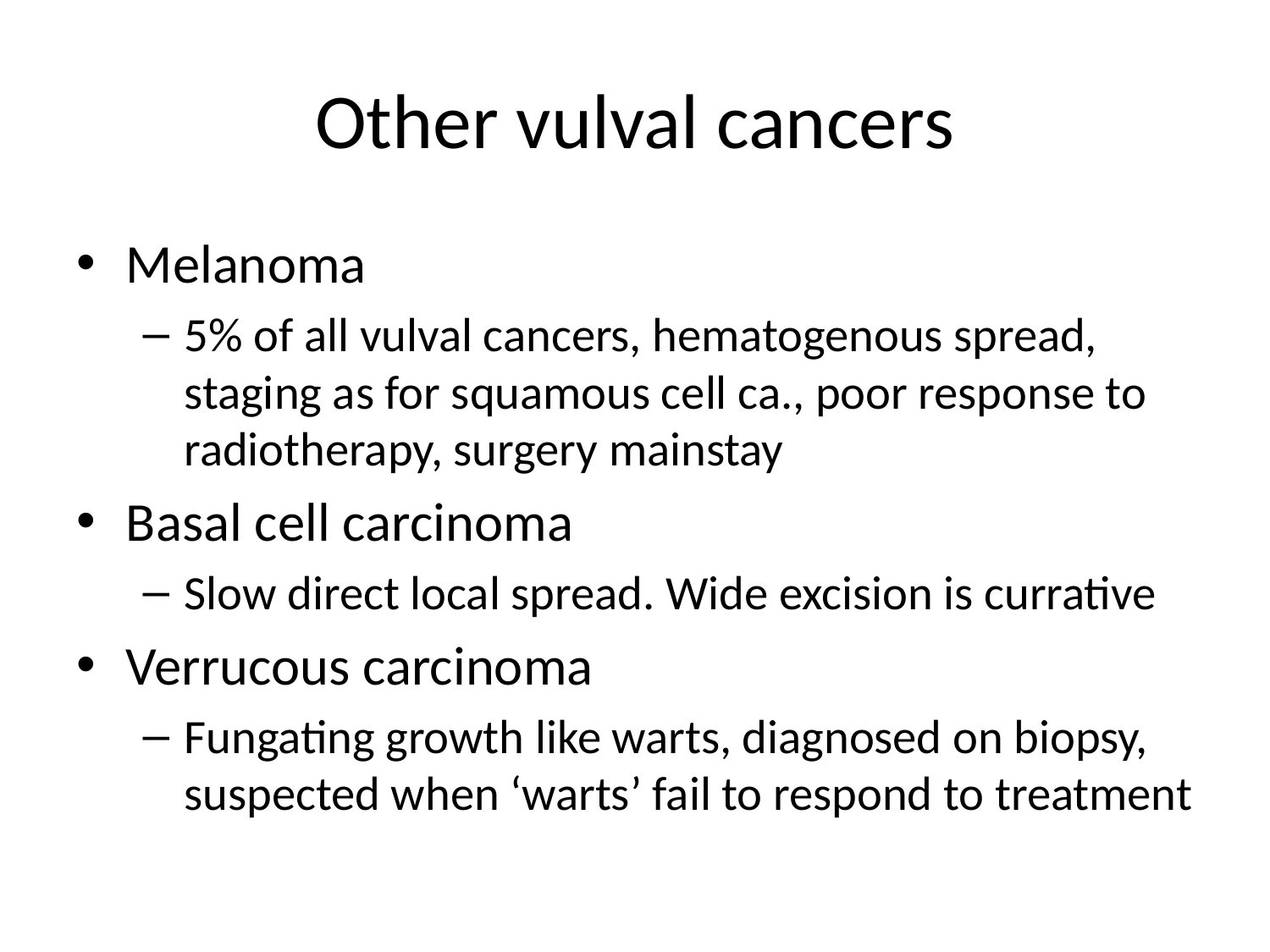

# Other vulval cancers
Melanoma
5% of all vulval cancers, hematogenous spread, staging as for squamous cell ca., poor response to radiotherapy, surgery mainstay
Basal cell carcinoma
Slow direct local spread. Wide excision is currative
Verrucous carcinoma
Fungating growth like warts, diagnosed on biopsy, suspected when ‘warts’ fail to respond to treatment